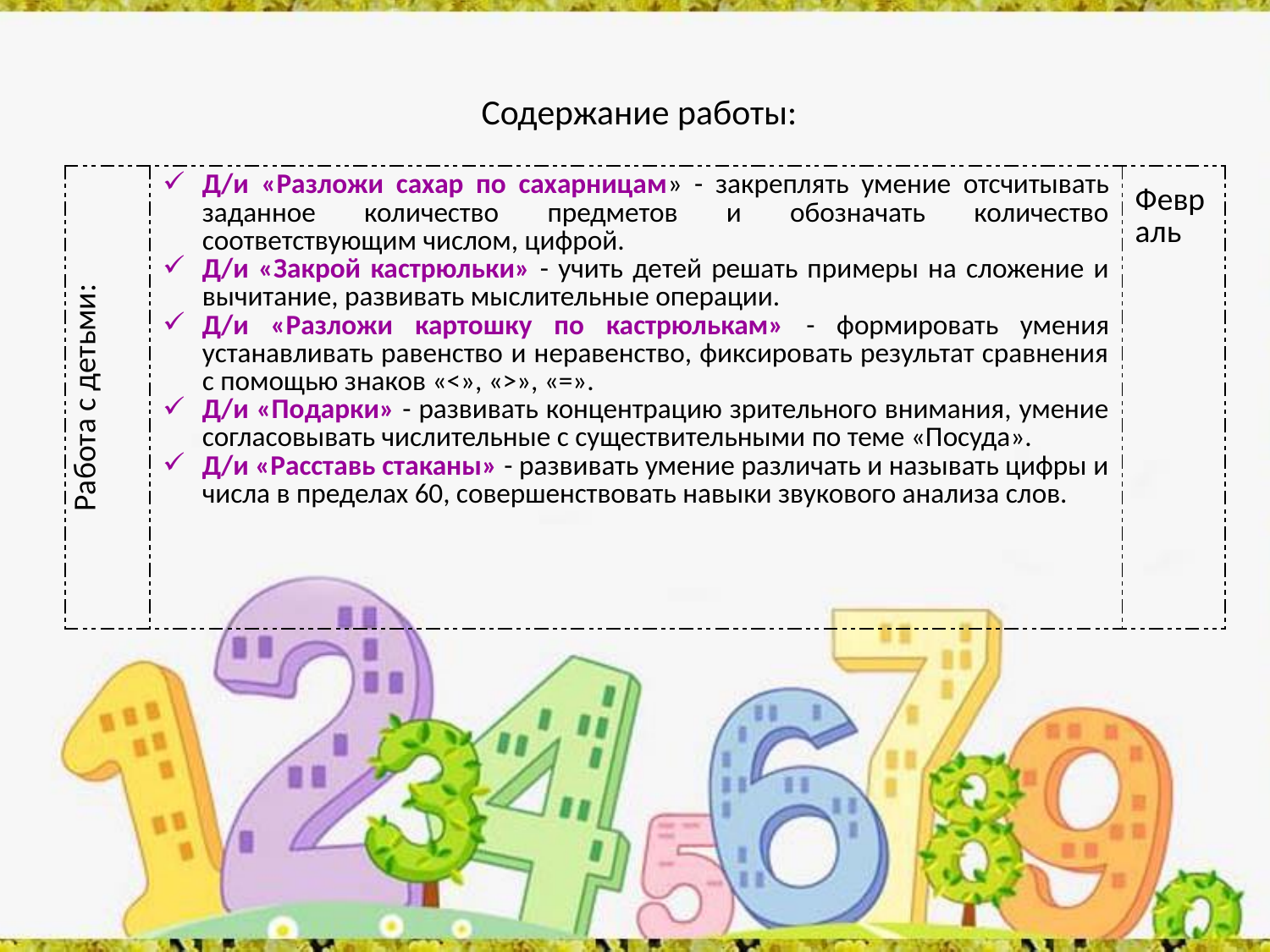

# Содержание работы:
| Работа с детьми: | Д/и «Разложи сахар по сахарницам» - закреплять умение отсчитывать заданное количество предметов и обозначать количество соответствующим числом, цифрой. Д/и «Закрой кастрюльки» - учить детей решать примеры на сложение и вычитание, развивать мыслительные операции. Д/и «Разложи картошку по кастрюлькам» - формировать умения устанавливать равенство и неравенство, фиксировать результат сравнения с помощью знаков «<», «>», «=». Д/и «Подарки» - развивать концентрацию зрительного внимания, умение согласовывать числительные с существительными по теме «Посуда». Д/и «Расставь стаканы» - развивать умение различать и называть цифры и числа в пределах 60, совершенствовать навыки звукового анализа слов. | Февраль |
| --- | --- | --- |